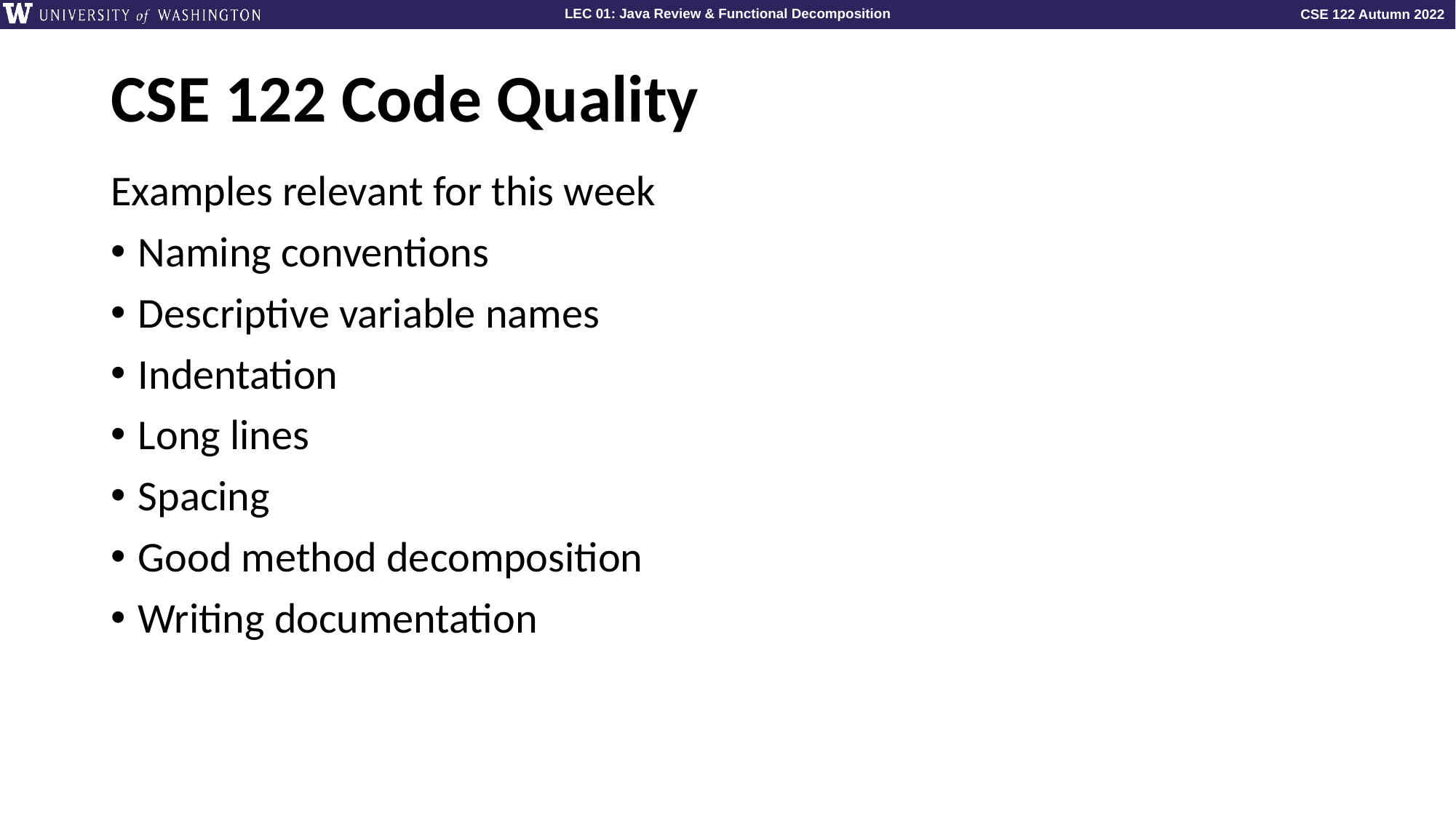

# CSE 122 Code Quality
Examples relevant for this week
Naming conventions
Descriptive variable names
Indentation
Long lines
Spacing
Good method decomposition
Writing documentation